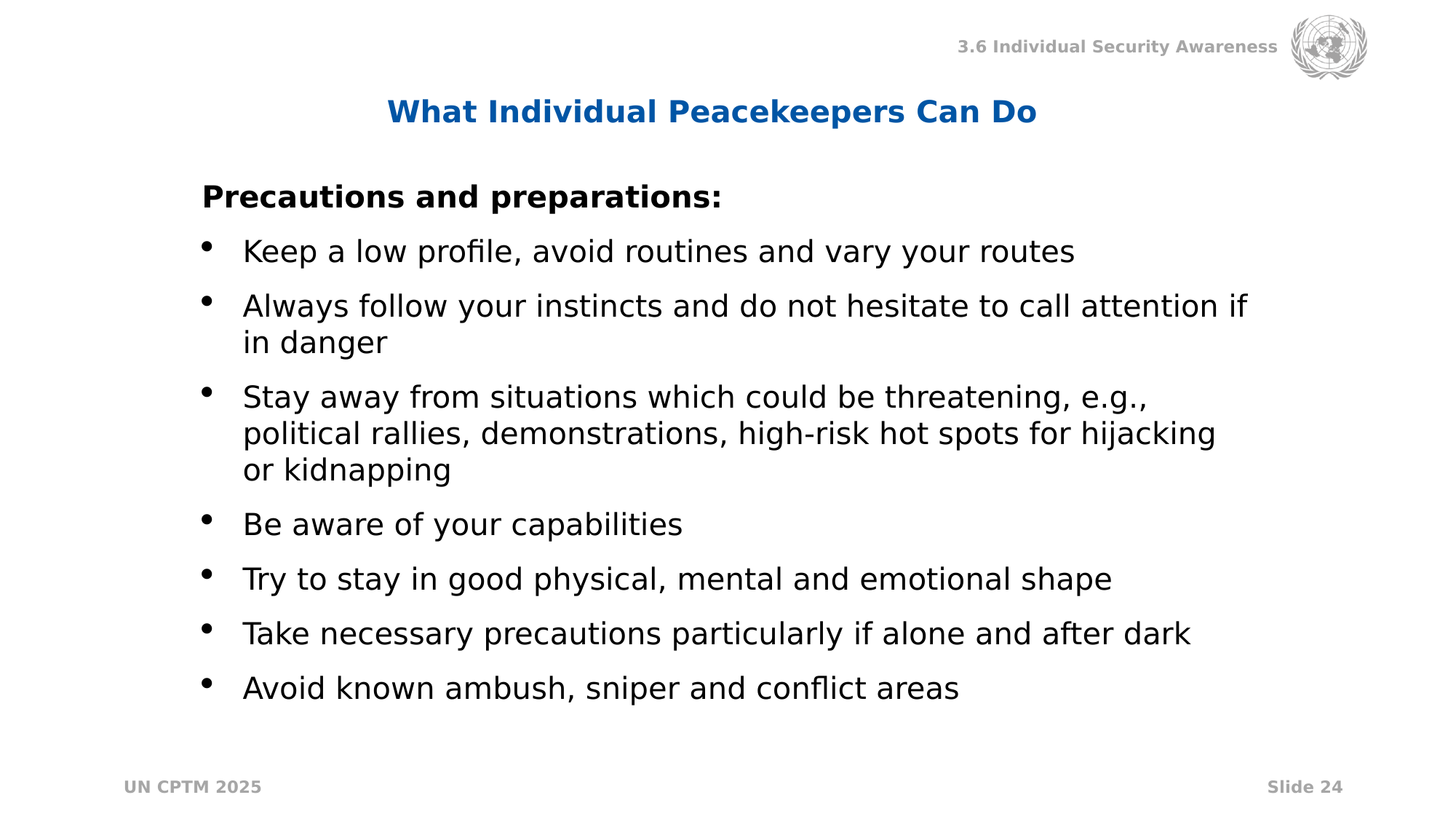

What Individual Peacekeepers Can Do
Precautions and preparations:
Keep a low profile, avoid routines and vary your routes
Always follow your instincts and do not hesitate to call attention if in danger
Stay away from situations which could be threatening, e.g., political rallies, demonstrations, high-risk hot spots for hijacking or kidnapping
Be aware of your capabilities
Try to stay in good physical, mental and emotional shape
Take necessary precautions particularly if alone and after dark
Avoid known ambush, sniper and conflict areas